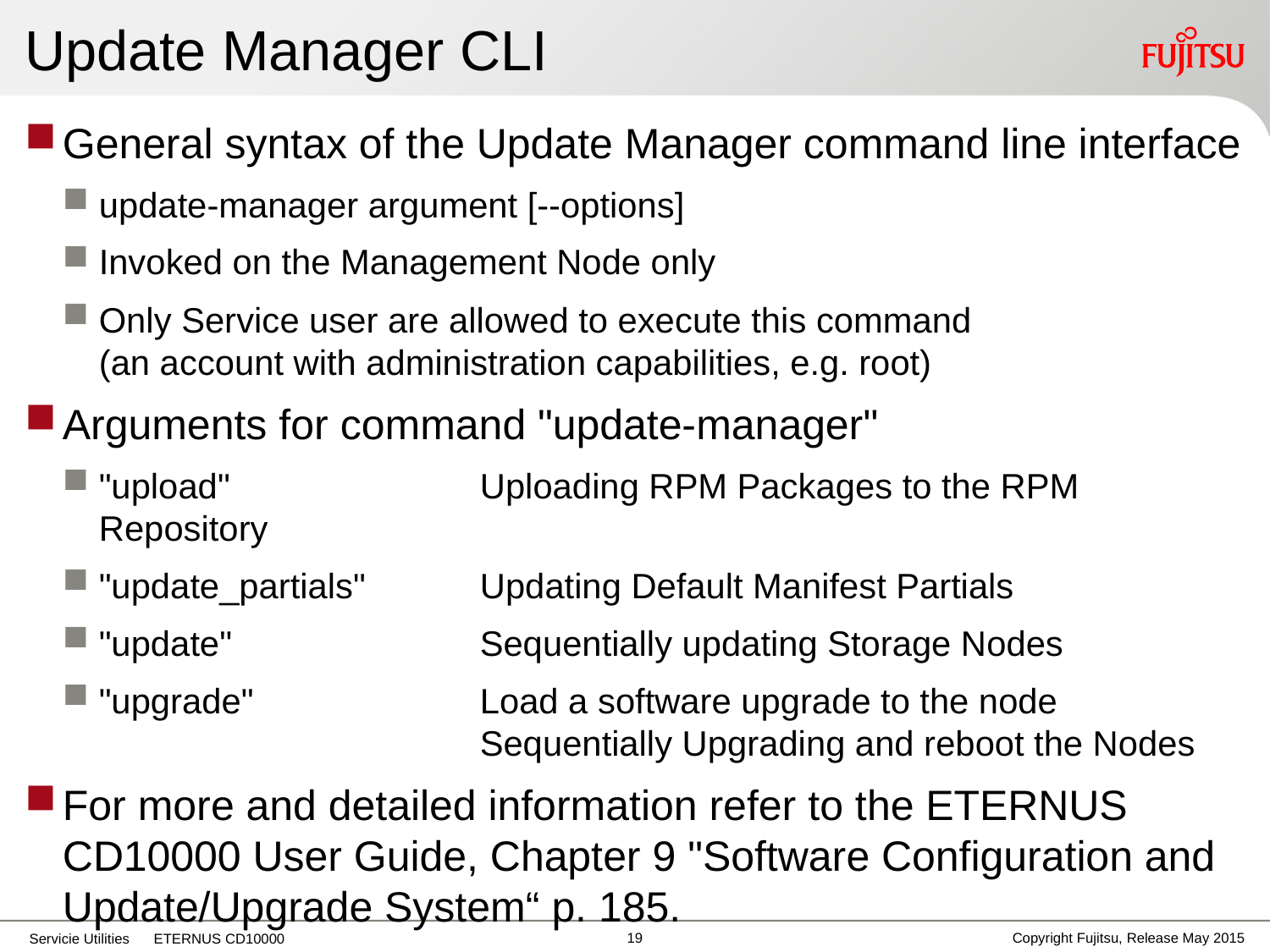

# Update Manager CLI
General syntax of the Update Manager command line interface
update-manager argument [--options]
Invoked on the Management Node only
Only Service user are allowed to execute this command
(an account with administration capabilities, e.g. root)
Arguments for command "update-manager"
"upload"		Uploading RPM Packages to the RPM Repository
"update_partials"	Updating Default Manifest Partials
"update"		Sequentially updating Storage Nodes
"upgrade"		Load a software upgrade to the node
			Sequentially Upgrading and reboot the Nodes
For more and detailed information refer to the ETERNUS CD10000 User Guide, Chapter 9 "Software Configuration and Update/Upgrade System“ p. 185.
19
Copyright Fujitsu, Release May 2015
Servicie Utilities      ETERNUS CD10000